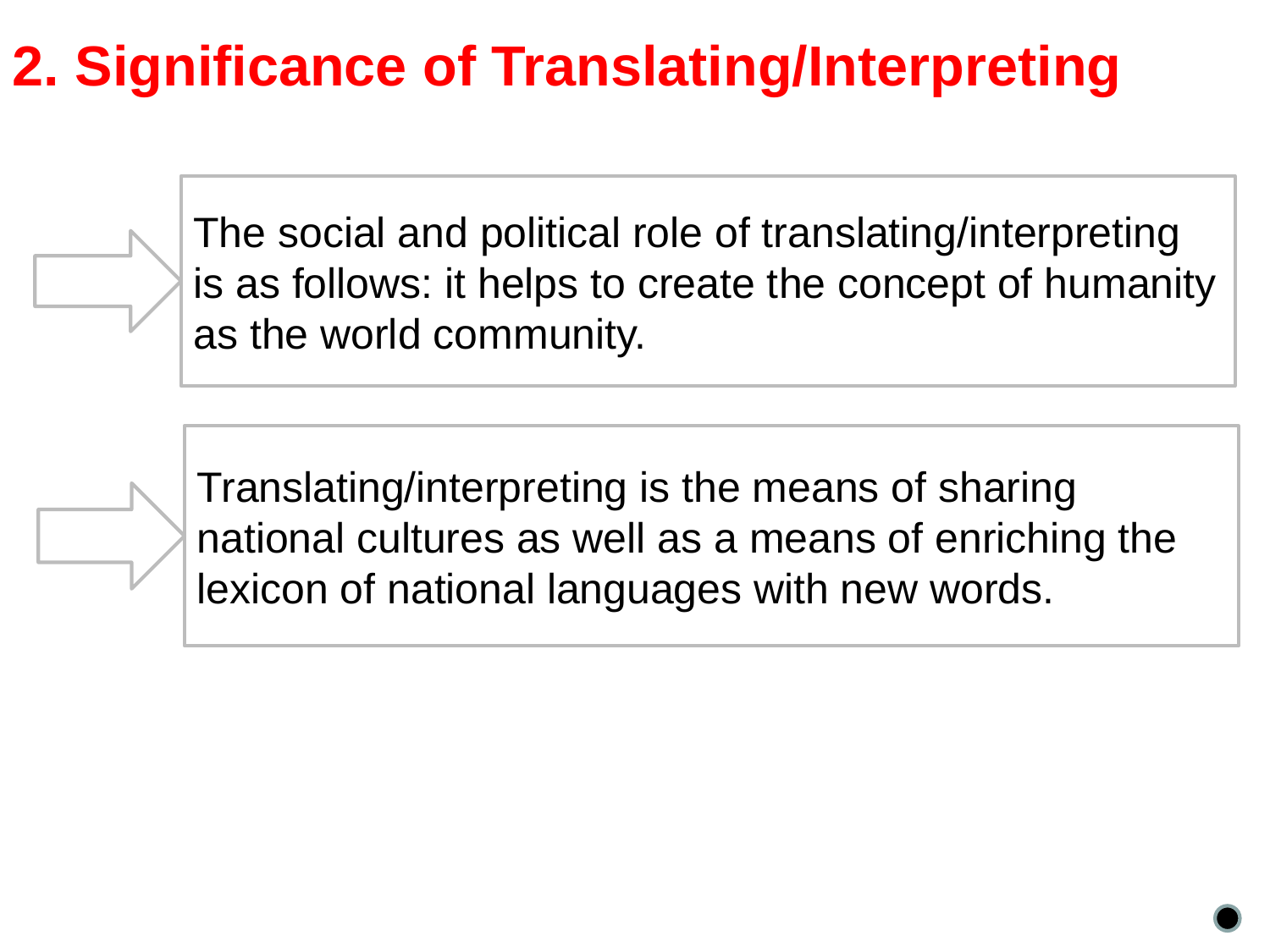

2. Significance of Translating/Interpreting
The social and political role of translating/interpreting is as follows: it helps to create the concept of humanity as the world community.

Translating/interpreting is the means of sharing national cultures as well as a means of enriching the lexicon of national languages with new words.